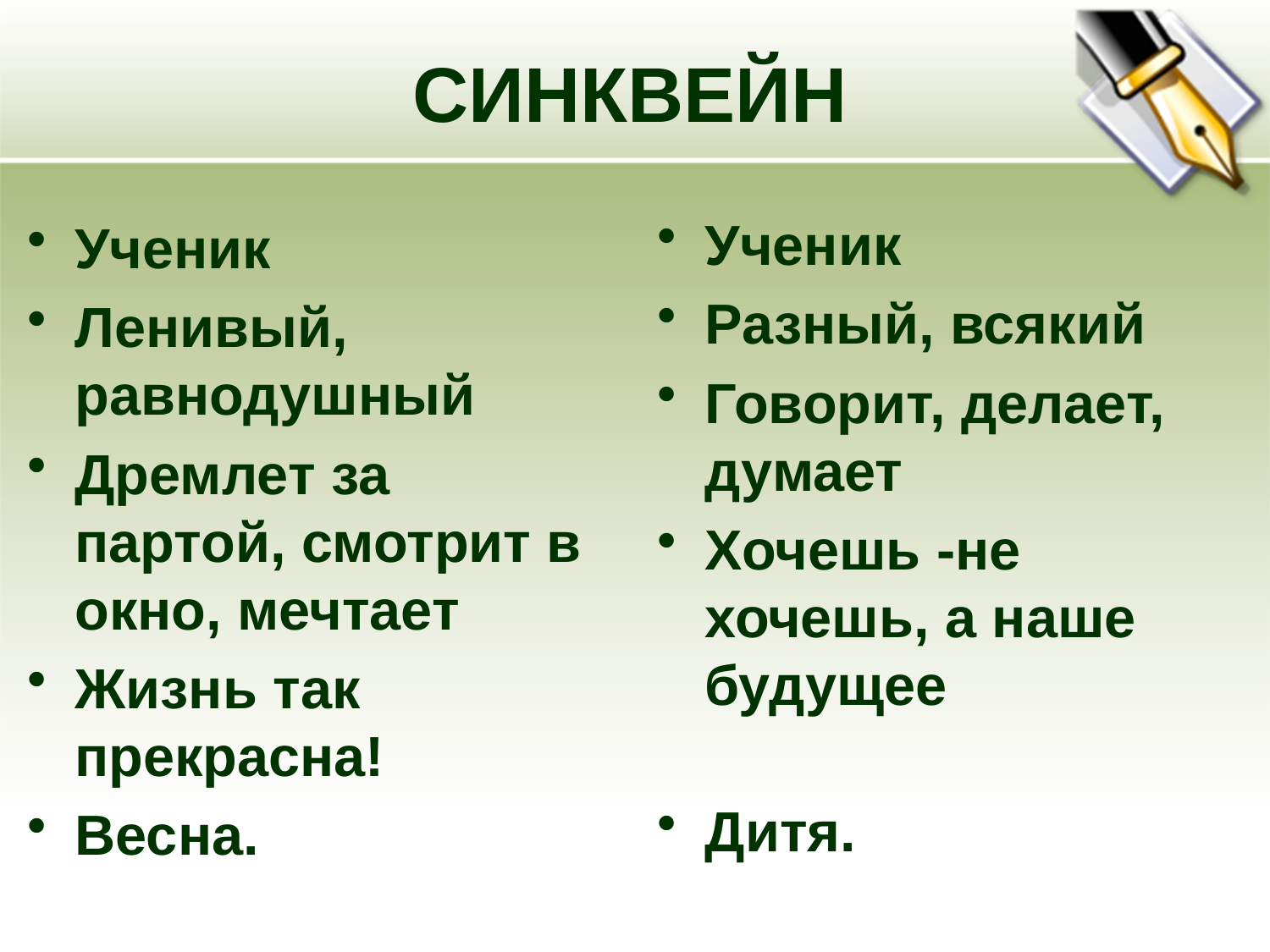

СИНКВЕЙН
Ученик
Разный, всякий
Говорит, делает, думает
Хочешь -не хочешь, а наше будущее
Дитя.
Ученик
Ленивый, равнодушный
Дремлет за партой, смотрит в окно, мечтает
Жизнь так прекрасна!
Весна.